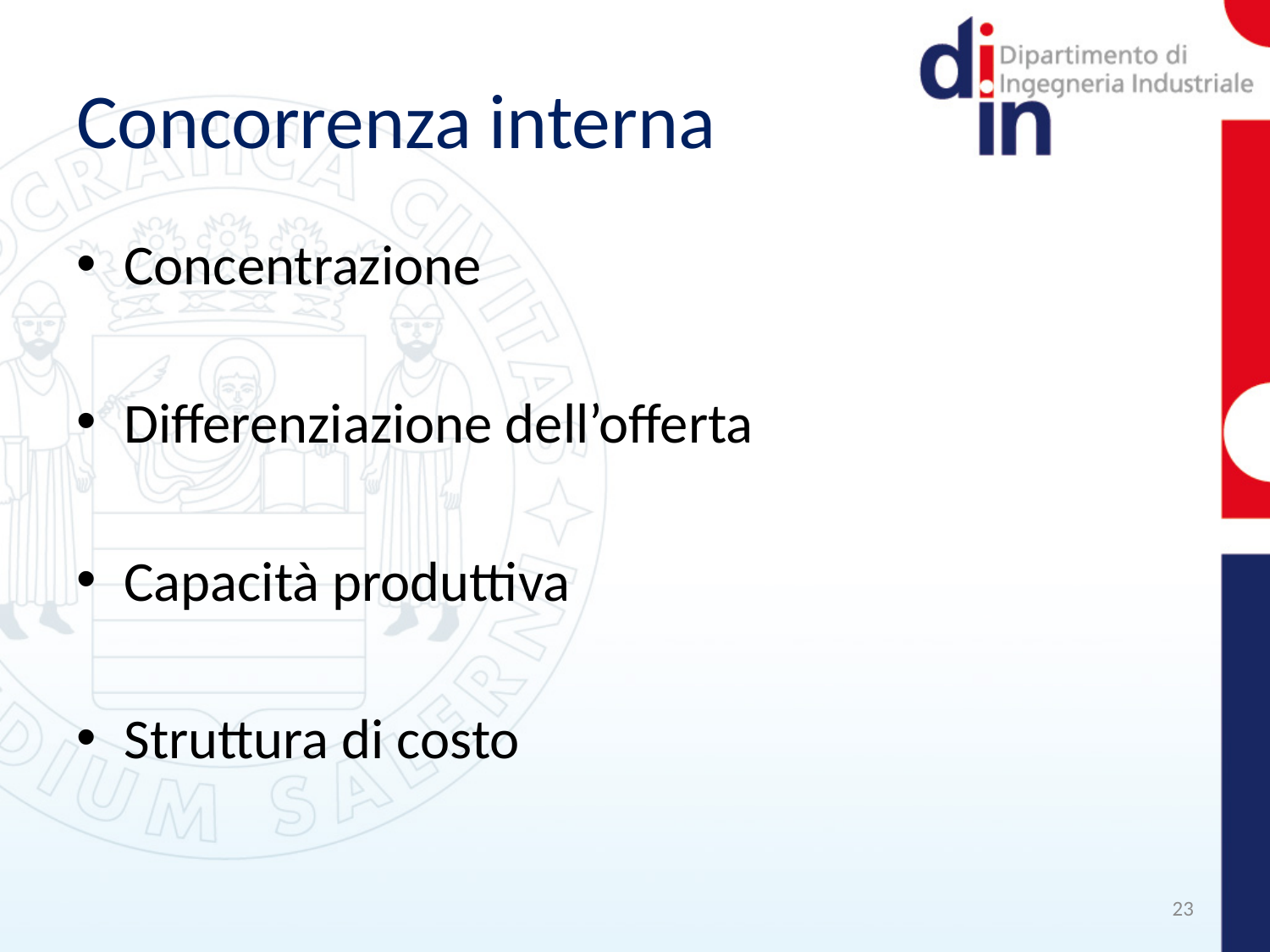

# Concorrenza interna
Concentrazione

Differenziazione dell’offerta

Capacità produttiva

Struttura di costo
23